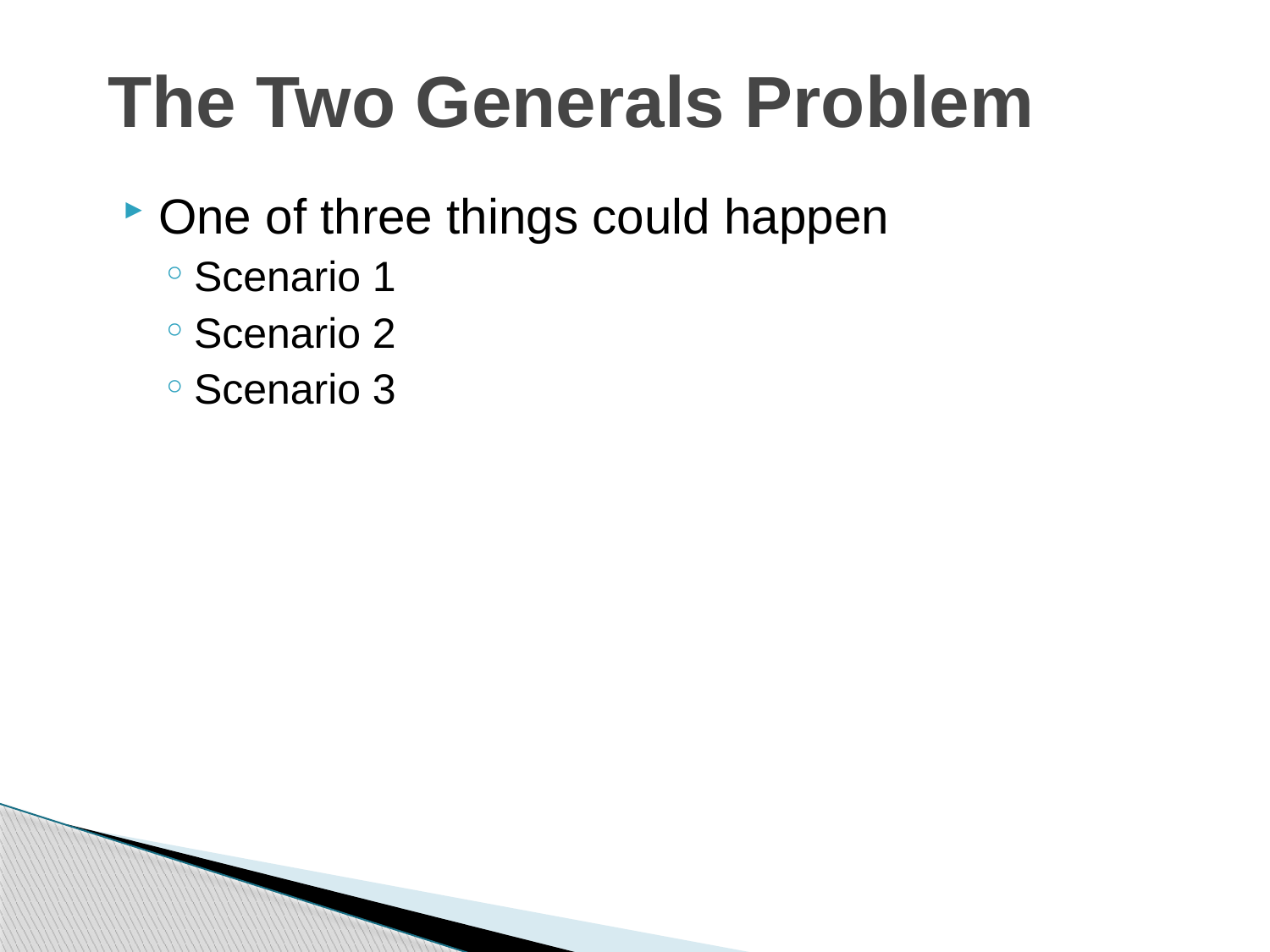

# The Two Generals Problem
One of three things could happen
Scenario 1
Scenario 2
Scenario 3